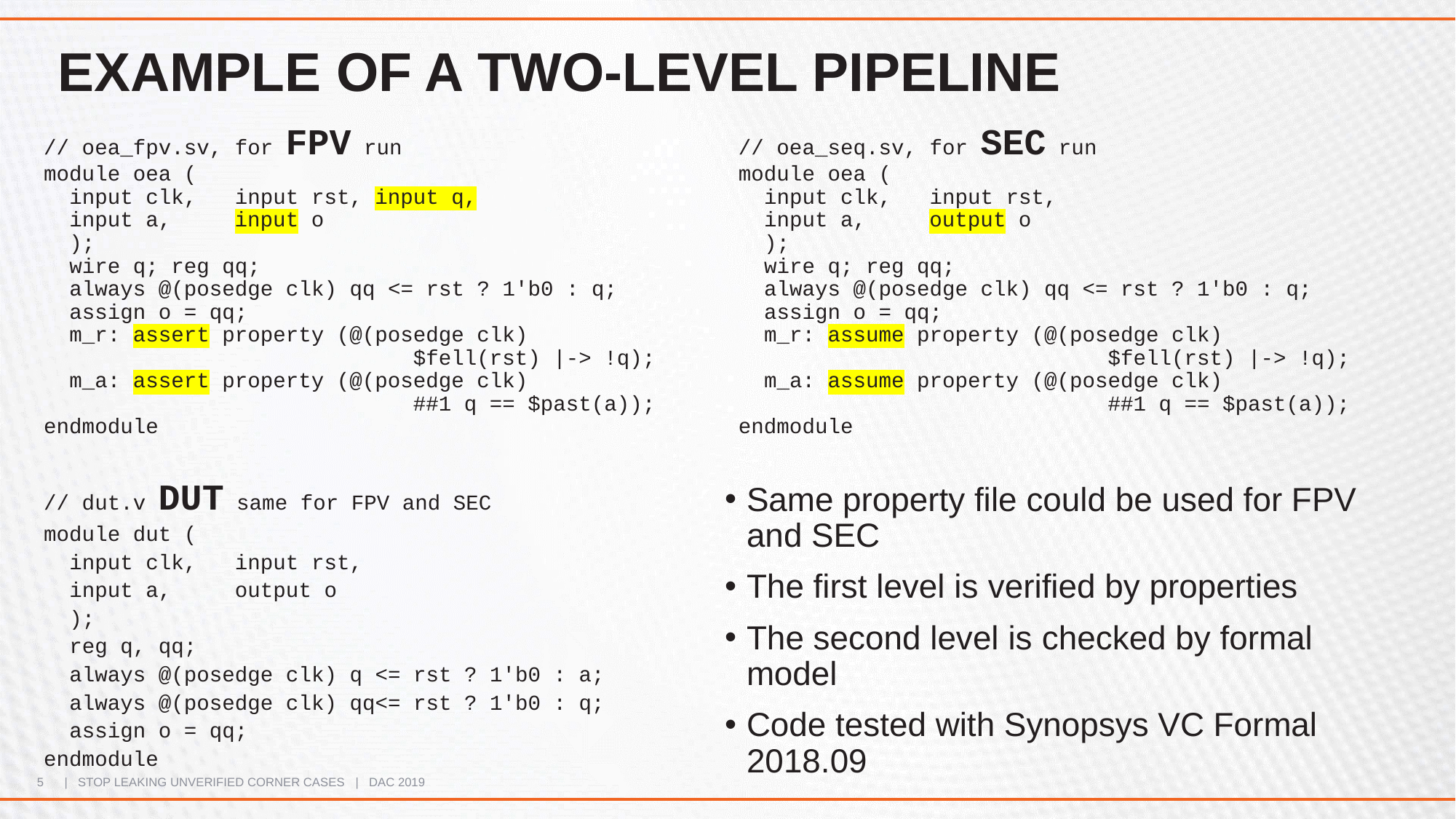

# Example of a Two-Level Pipeline
// oea_fpv.sv, for FPV run
module oea (
  input clk,   input rst, input q,
  input a,     input o
  );
  wire q; reg qq;
  always @(posedge clk) qq <= rst ? 1'b0 : q;
  assign o = qq;
  m_r: assert property (@(posedge clk)
                             $fell(rst) |-> !q);
  m_a: assert property (@(posedge clk)
                             ##1 q == $past(a));
endmodule
// oea_seq.sv, for SEC run
module oea (
  input clk,   input rst,
  input a,     output o
  );
  wire q; reg qq;
  always @(posedge clk) qq <= rst ? 1'b0 : q;
  assign o = qq;
  m_r: assume property (@(posedge clk)
                             $fell(rst) |-> !q);
  m_a: assume property (@(posedge clk)
                             ##1 q == $past(a));
endmodule
// dut.v DUT same for FPV and SEC
module dut (
  input clk,   input rst,
  input a,     output o
  );
  reg q, qq;
  always @(posedge clk) q <= rst ? 1'b0 : a;
  always @(posedge clk) qq<= rst ? 1'b0 : q;
  assign o = qq;
endmodule

Same property file could be used for FPV and SEC
The first level is verified by properties
The second level is checked by formal model
Code tested with Synopsys VC Formal 2018.09